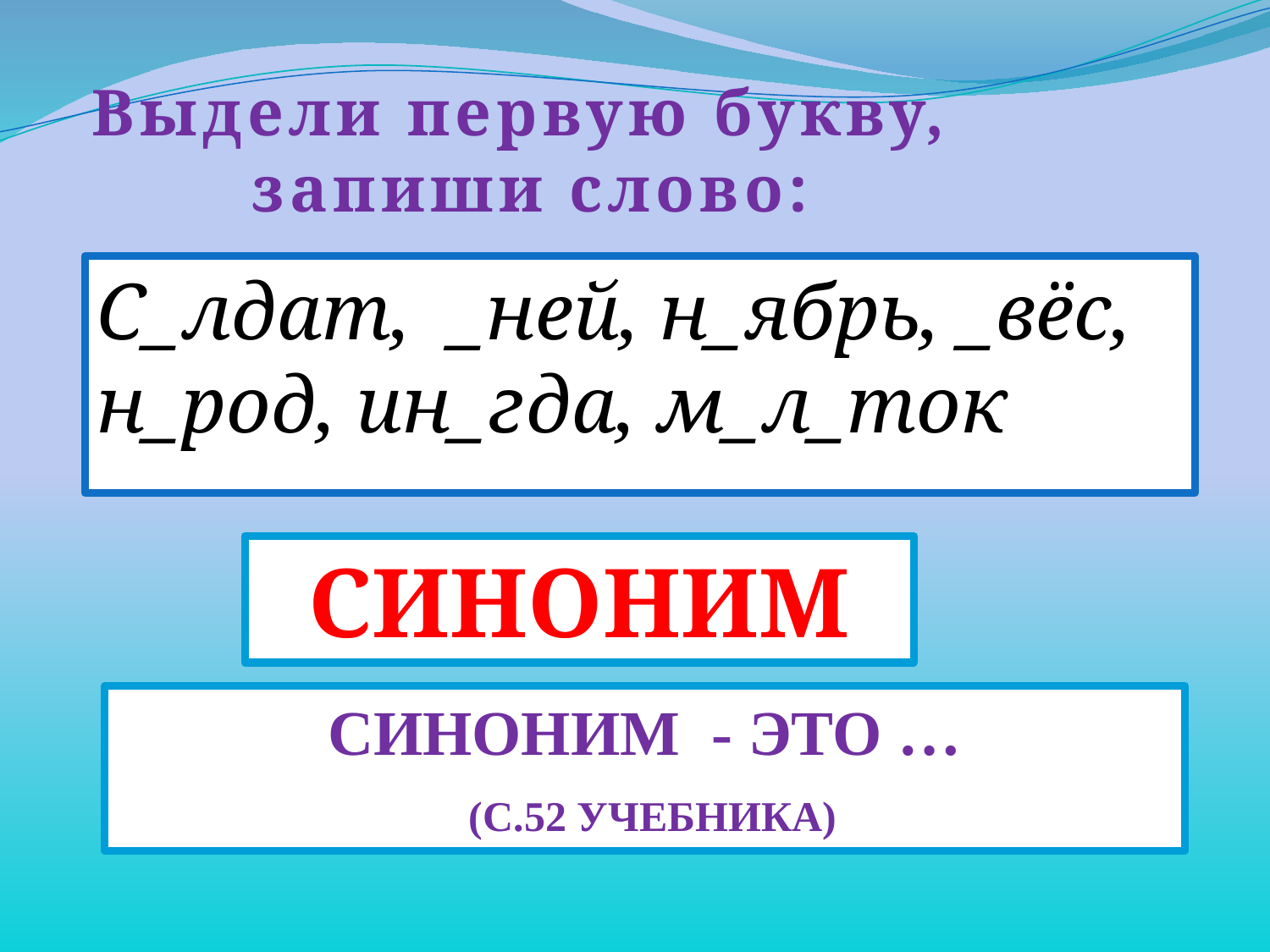

Выдели первую букву,
запиши слово:
С_лдат,  _ней, н_ябрь, _вёс,
н_род, ин_гда, м_л_ток

синоним
Синоним  - это …
 (с.52 учебника)